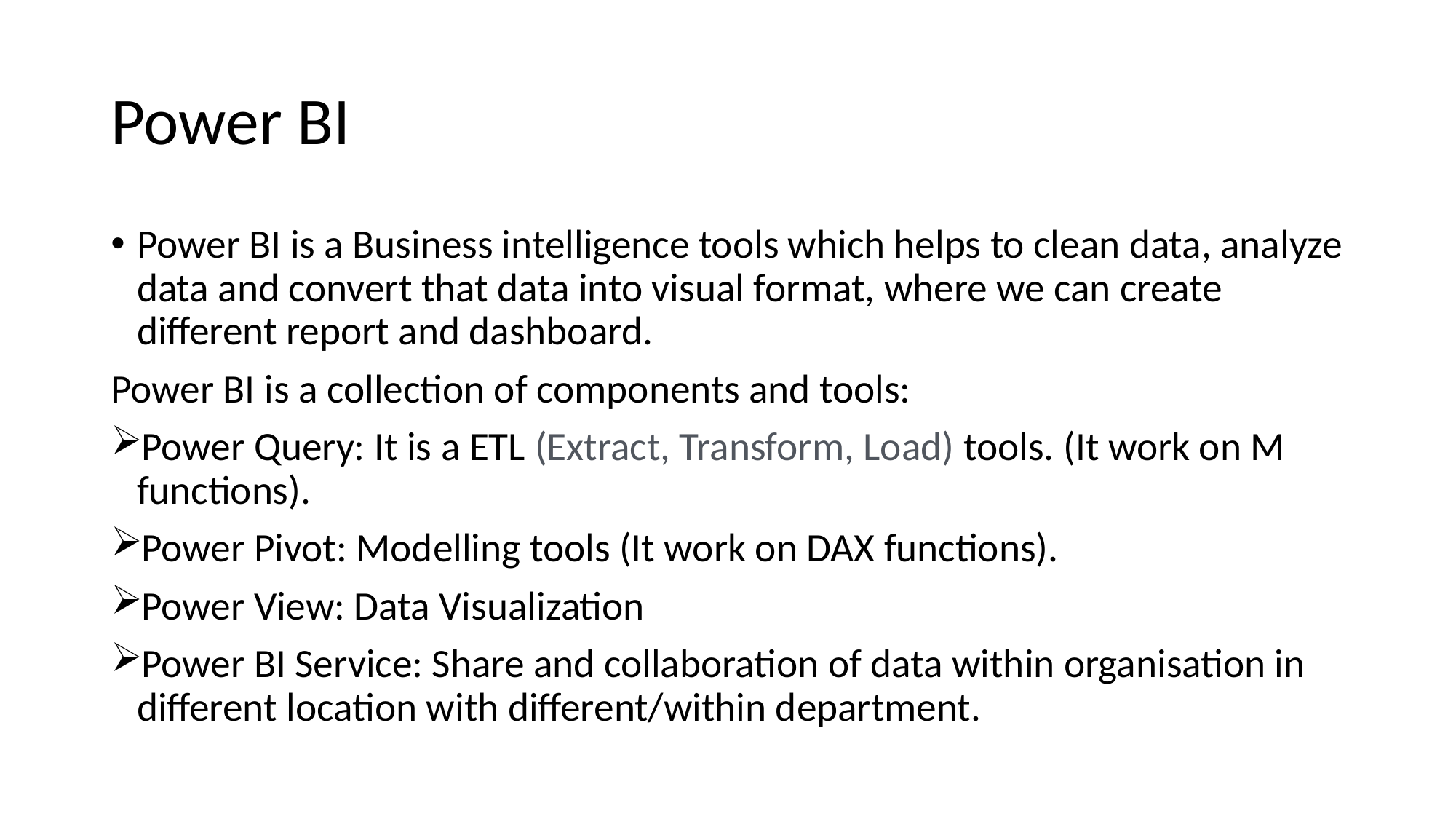

# Power BI
Power BI is a Business intelligence tools which helps to clean data, analyze data and convert that data into visual format, where we can create different report and dashboard.
Power BI is a collection of components and tools:
Power Query: It is a ETL (Extract, Transform, Load) tools. (It work on M functions).
Power Pivot: Modelling tools (It work on DAX functions).
Power View: Data Visualization
Power BI Service: Share and collaboration of data within organisation in different location with different/within department.